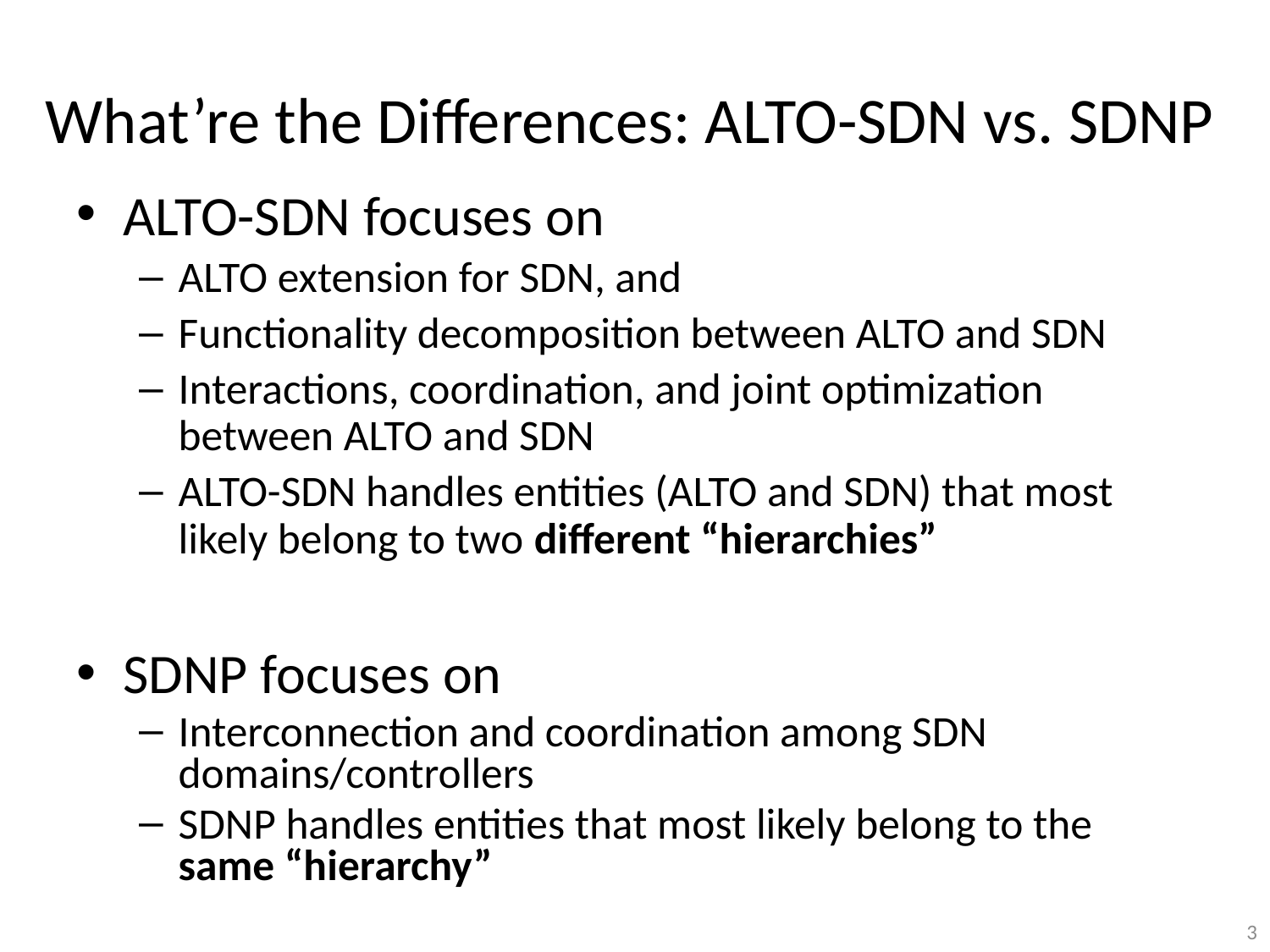

# What’re the Differences: ALTO-SDN vs. SDNP
ALTO-SDN focuses on
ALTO extension for SDN, and
Functionality decomposition between ALTO and SDN
Interactions, coordination, and joint optimization between ALTO and SDN
ALTO-SDN handles entities (ALTO and SDN) that most likely belong to two different “hierarchies”

SDNP focuses on
Interconnection and coordination among SDN domains/controllers
SDNP handles entities that most likely belong to the same “hierarchy”

3